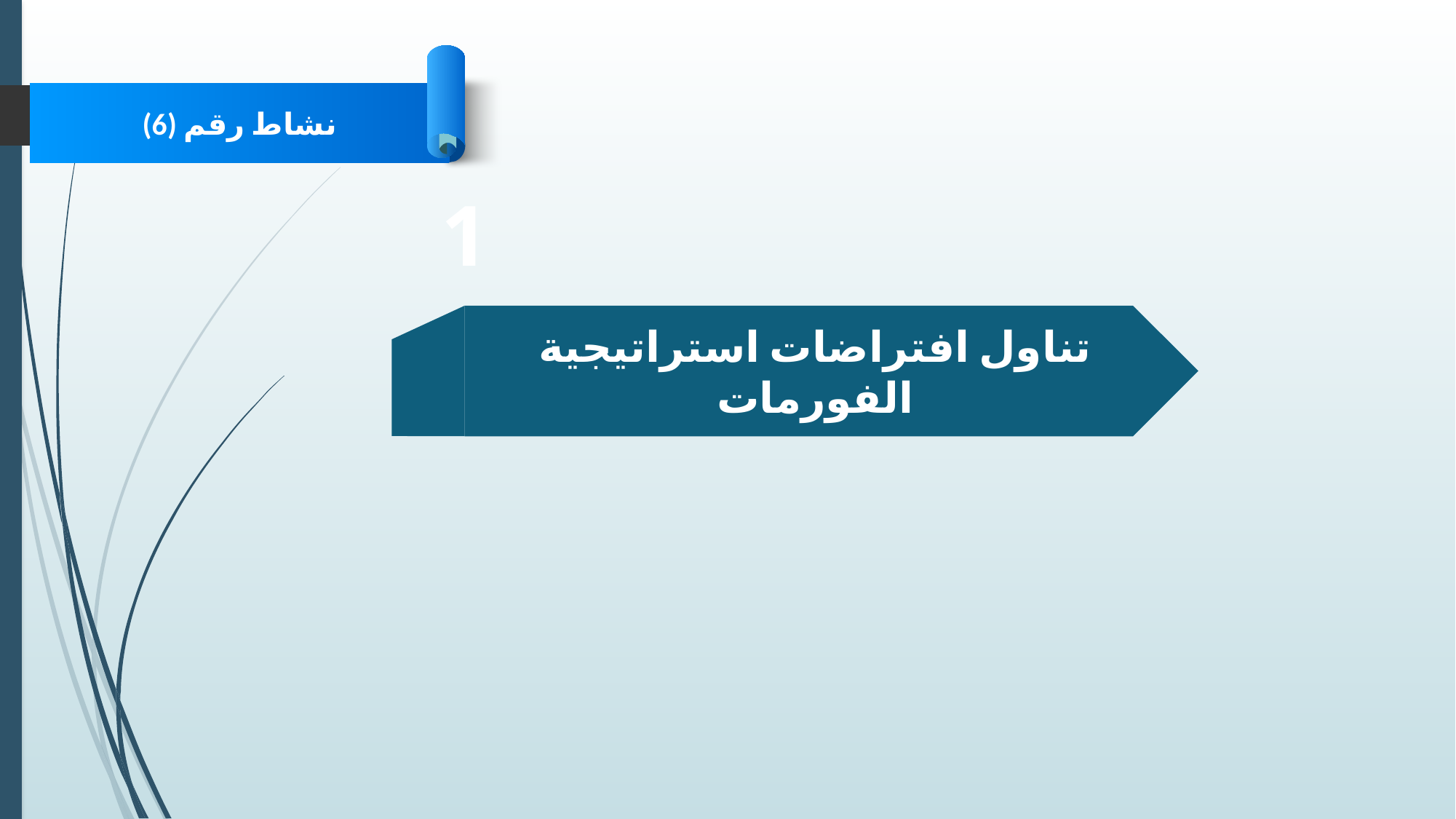

نشاط رقم (6)

1

تناول افتراضات استراتيجية الفورمات